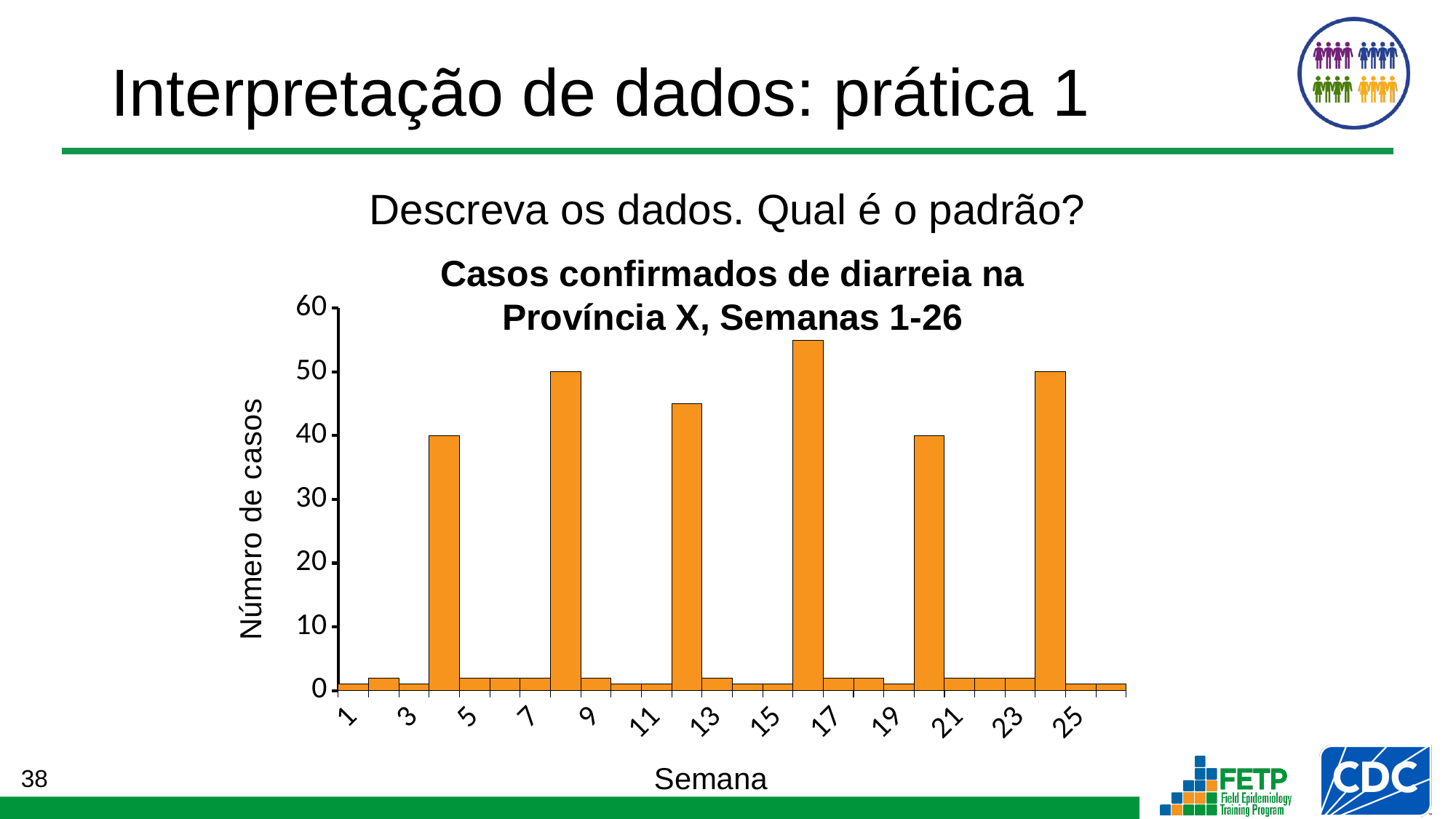

# Interpretação de dados: prática 1
Descreva os dados. Qual é o padrão?

Casos confirmados de diarreia na Província X, Semanas 1-26

### Chart

| Category |  |
|---|---|